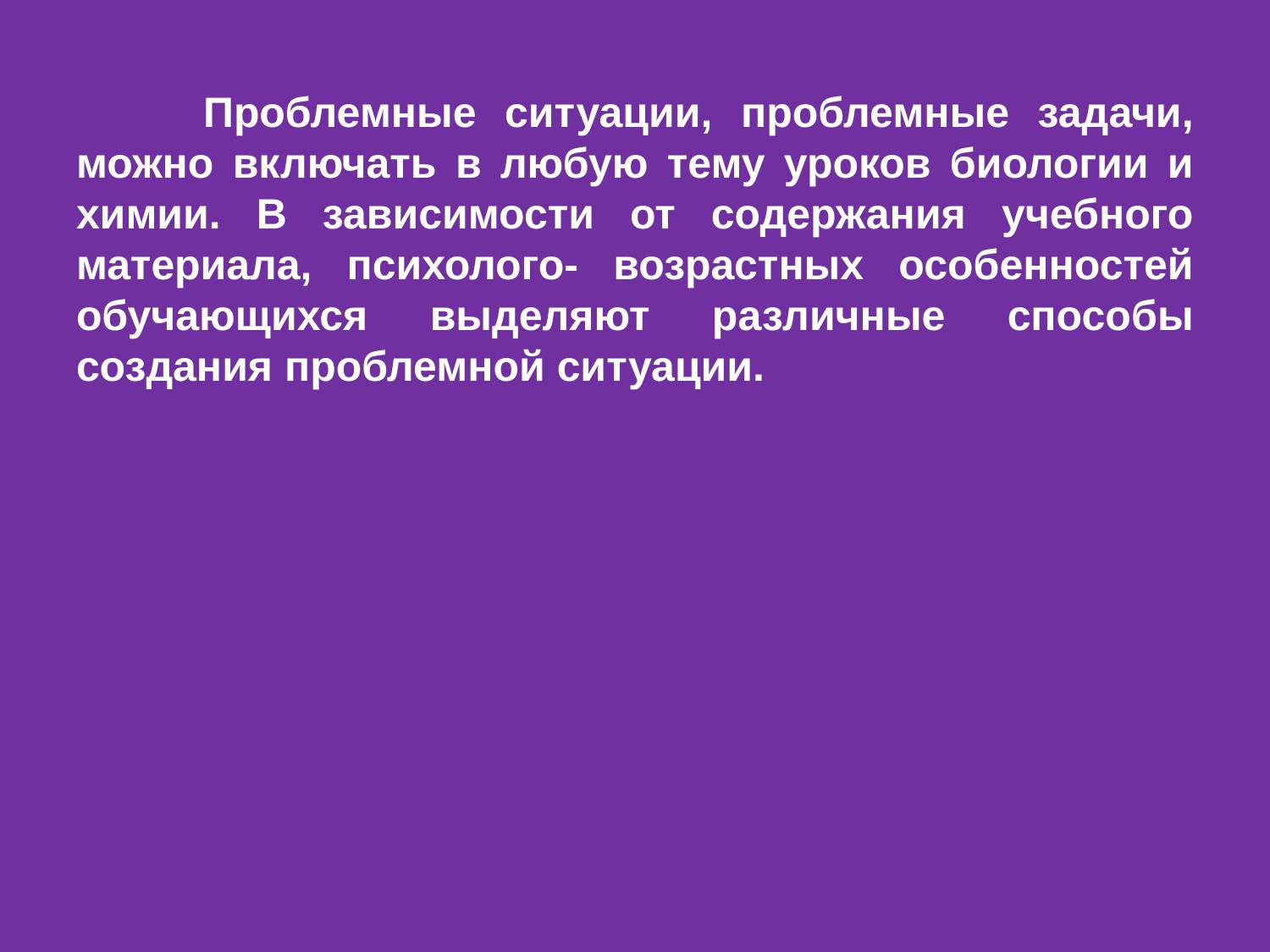

# Проблемные ситуации, проблемные задачи, можно включать в любую тему уроков биологии и химии. В зависимости от содержания учебного материала, психолого- возрастных особенностей обучающихся выделяют различные способы создания проблемной ситуации.